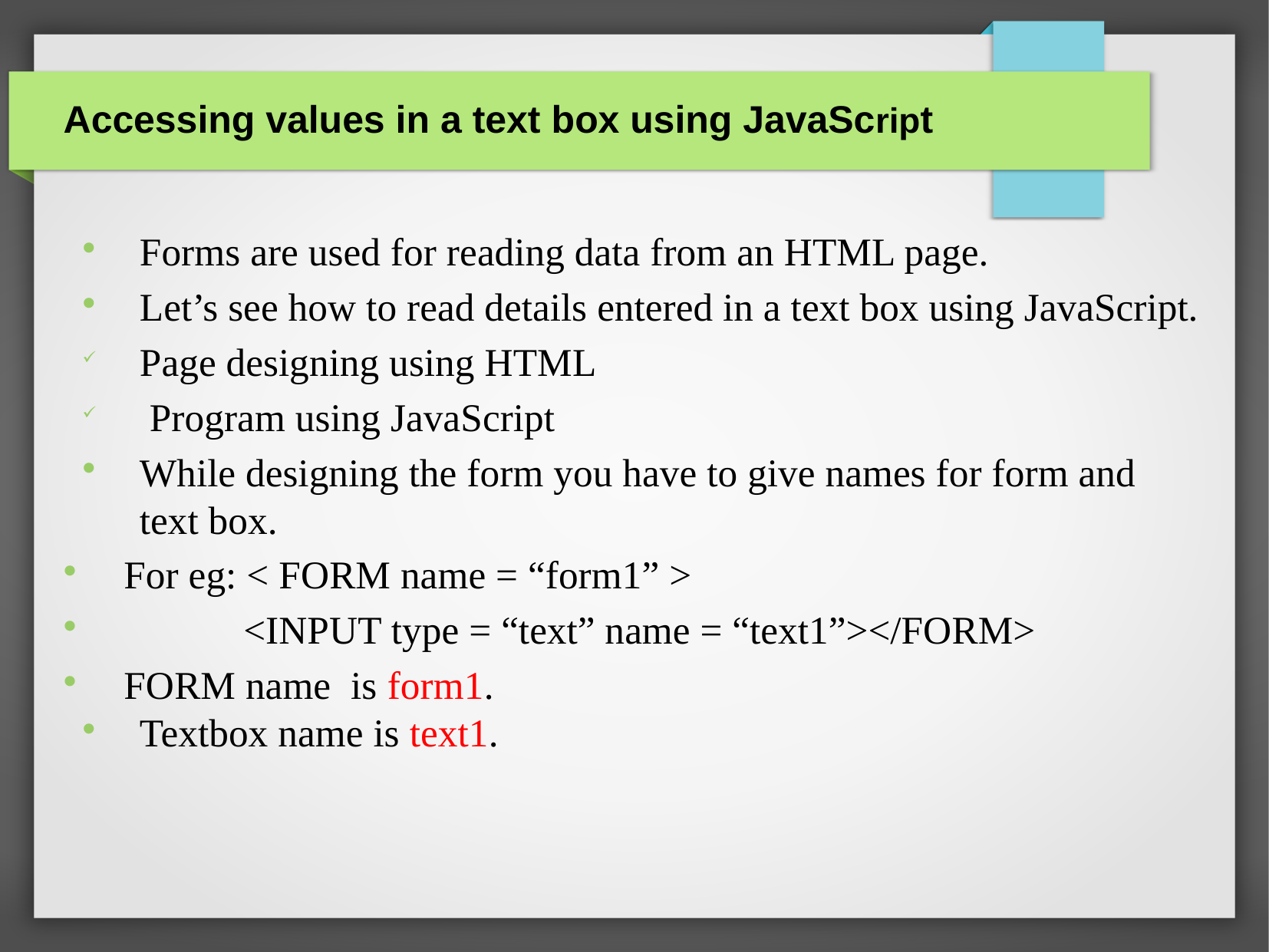

Accessing values in a text box using JavaScript
Forms are used for reading data from an HTML page.
Let’s see how to read details entered in a text box using JavaScript.
Page designing using HTML
 Program using JavaScript
While designing the form you have to give names for form and text box.
For eg: < FORM name = “form1” >
            <INPUT type = “text” name = “text1”></FORM>
FORM name  is form1.
Textbox name is text1.